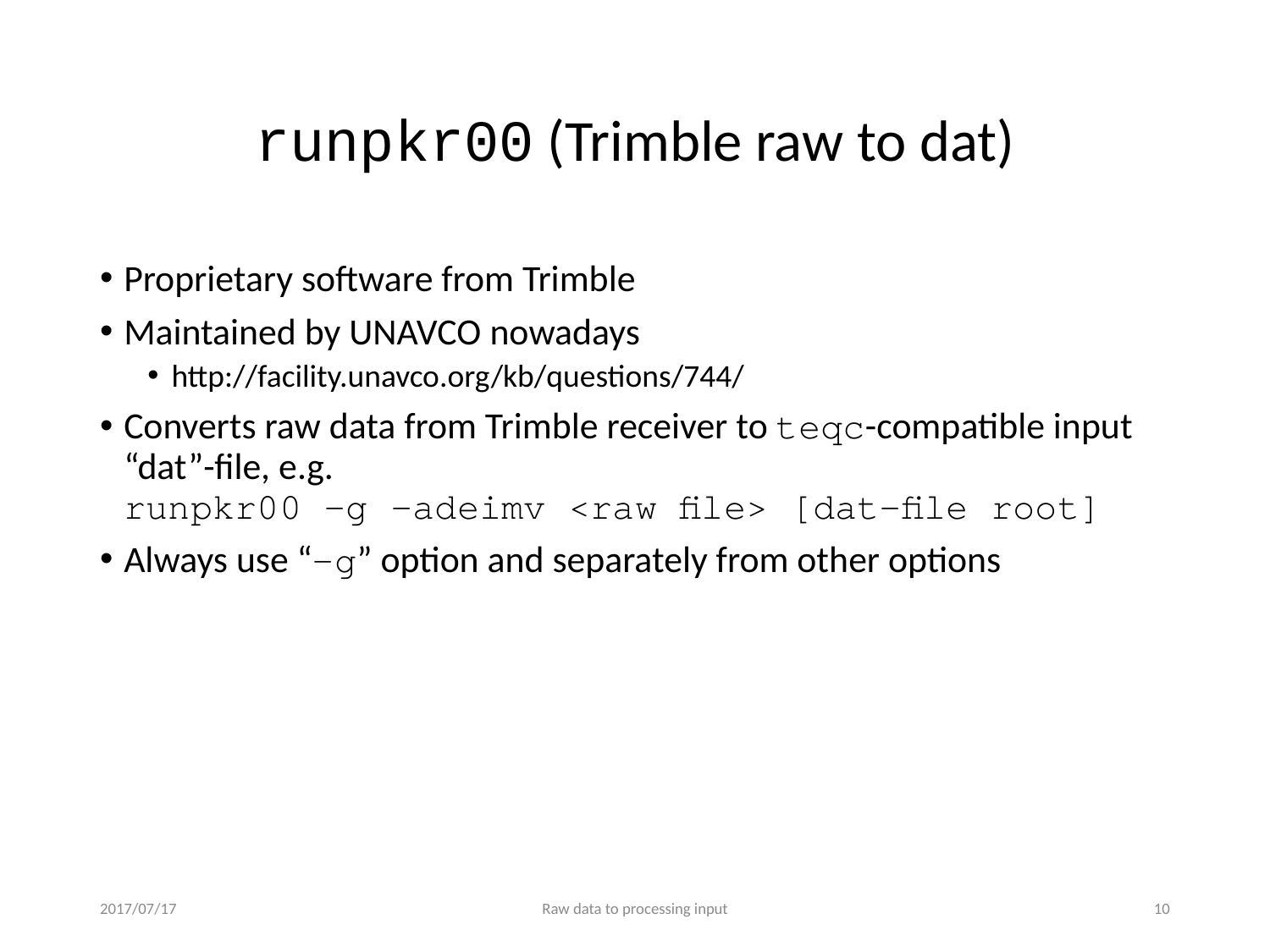

# runpkr00 (Trimble raw to dat)
Proprietary software from Trimble
Maintained by UNAVCO nowadays
http://facility.unavco.org/kb/questions/744/
Converts raw data from Trimble receiver to teqc-compatible input “dat”-file, e.g.
runpkr00 -g -adeimv <raw file> [dat-file root]
Always use “-g” option and separately from other options
2017/07/17
Raw data to processing input
10